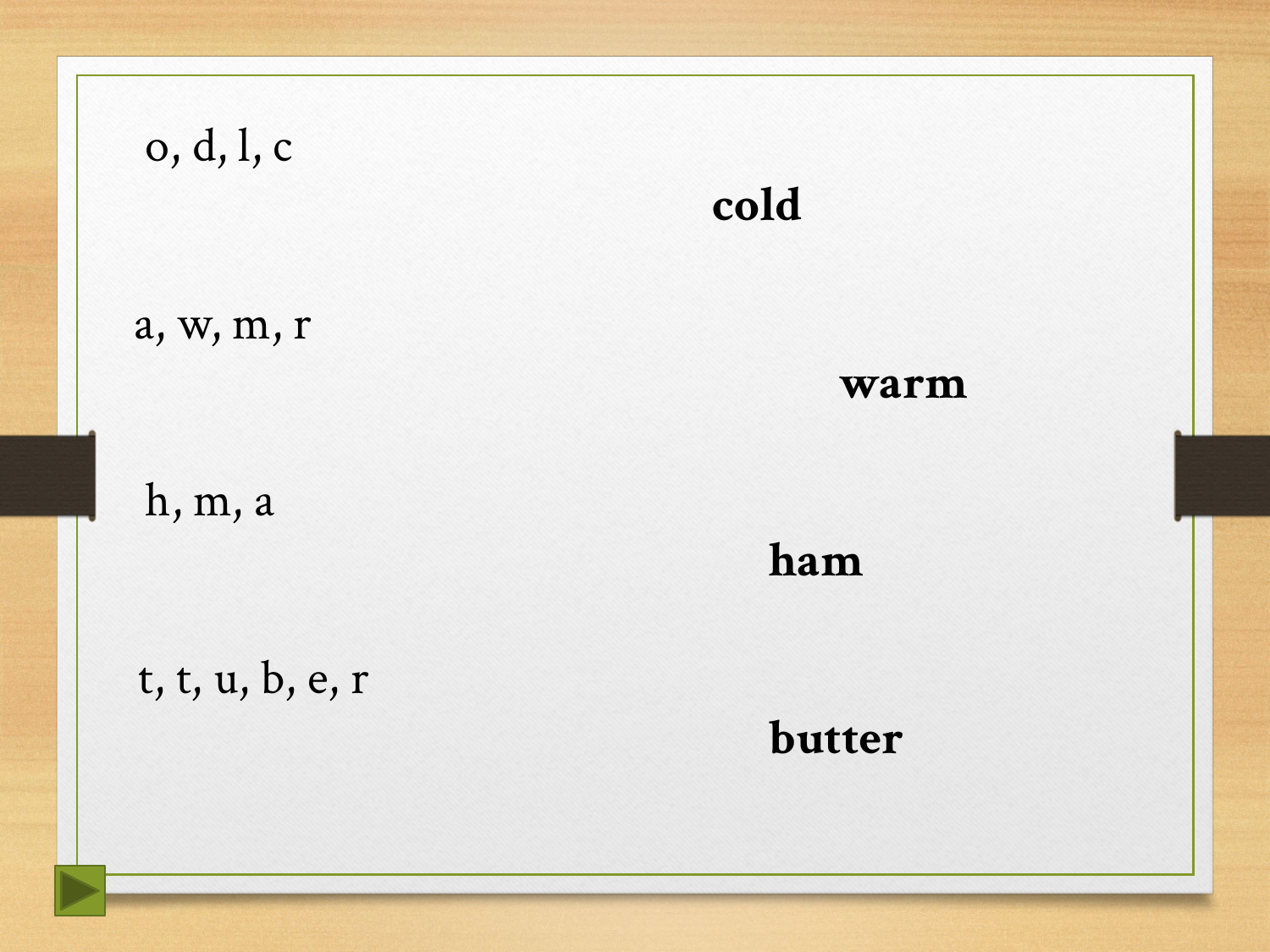

o, d, l, c
                                                                        cold

       a, w, m, r
                                                                       warm

        h, m, a
                                                                      ham

        t, t, u, b, e, r
                                                                      butter